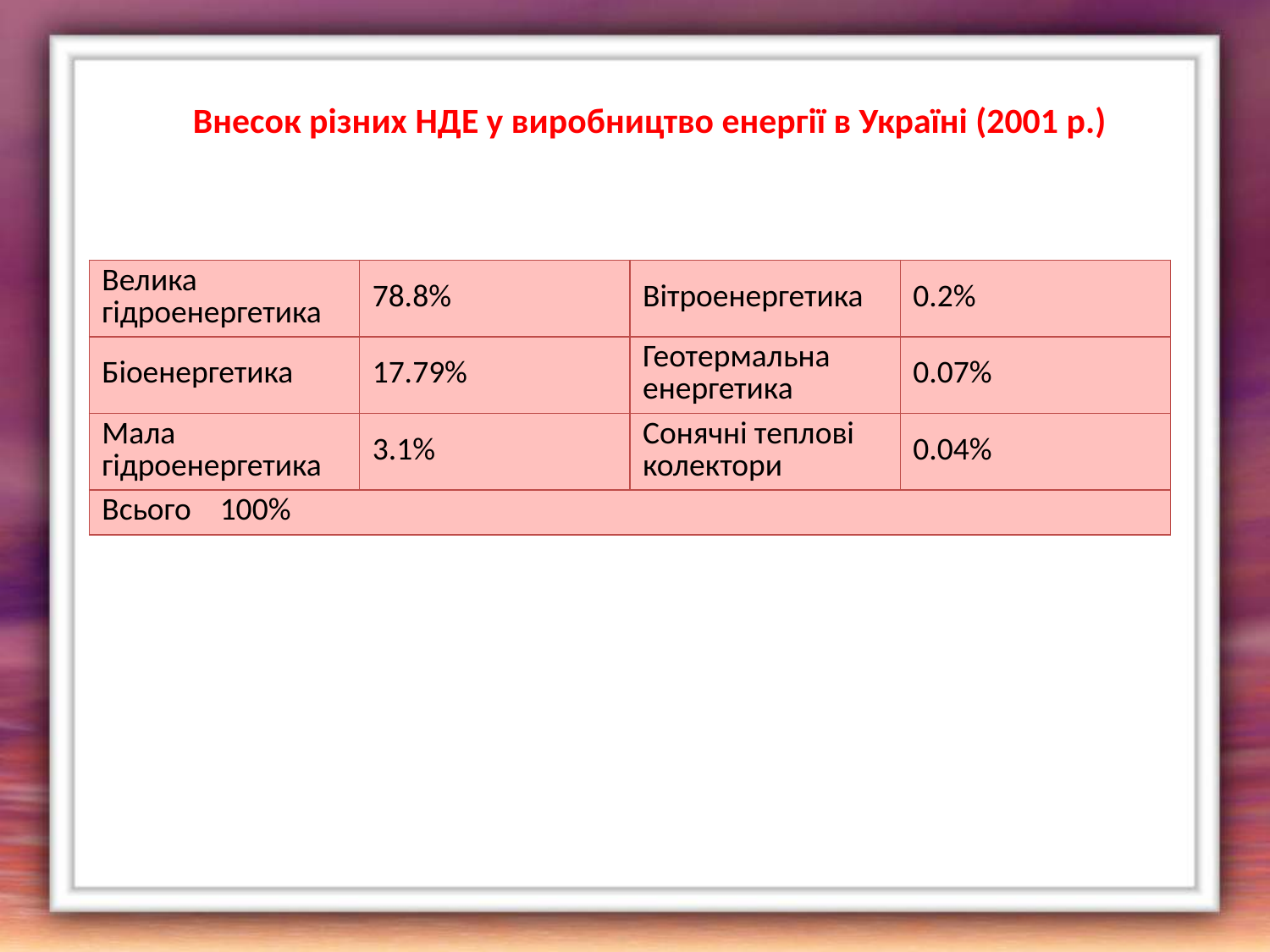

Внесок різних НДЕ у виробництво енергії в Україні (2001 р.)
| Велика гідроенергетика | 78.8% | Вітроенергетика | 0.2% |
| --- | --- | --- | --- |
| Біоенергетика | 17.79% | Геотермальна енергетика | 0.07% |
| Мала гідроенергетика | 3.1% | Сонячні теплові колектори | 0.04% |
| Всього 100% |  |  |  |